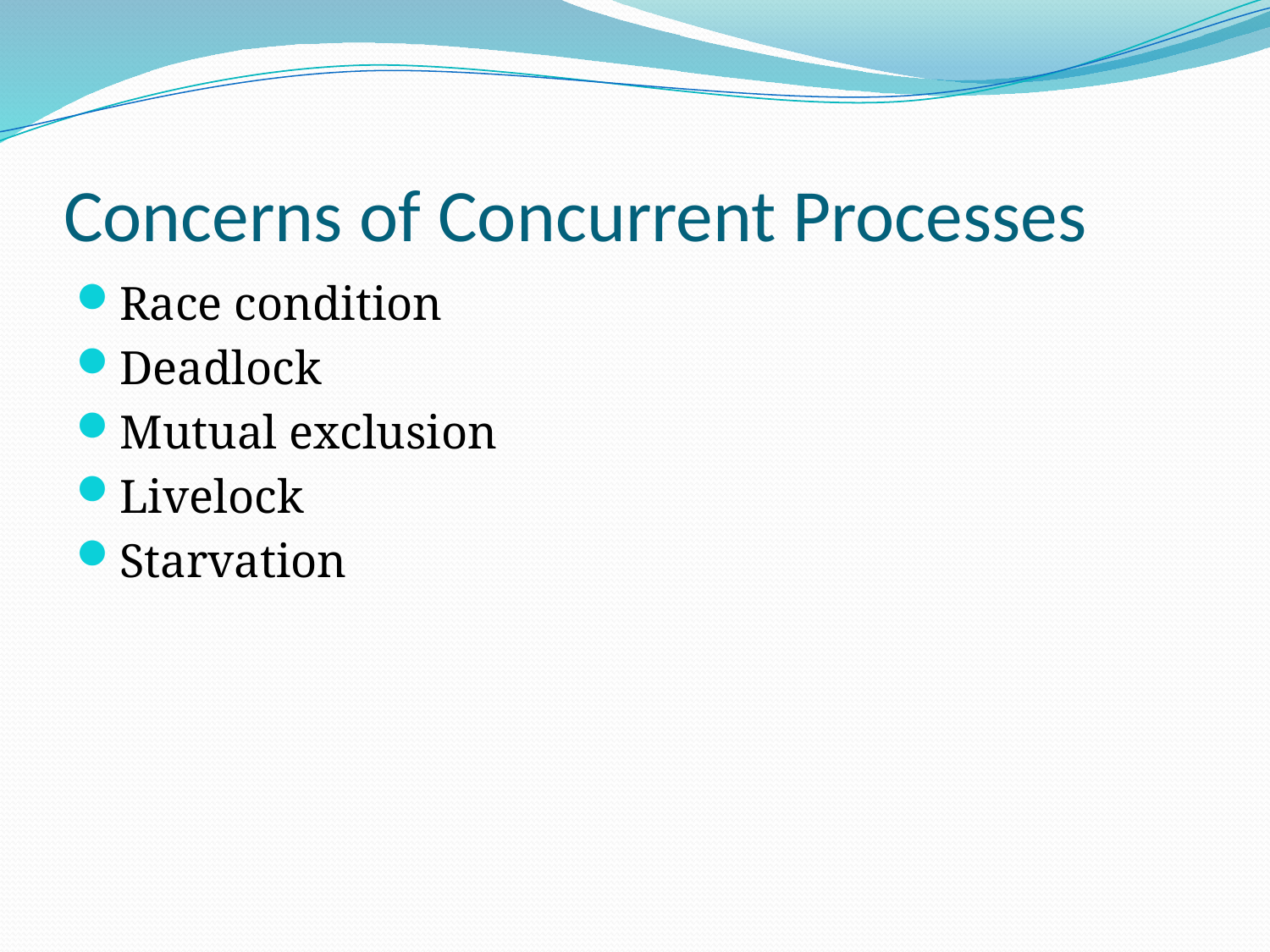

# Concerns of Concurrent Processes
Race condition
Deadlock
Mutual exclusion
Livelock
Starvation